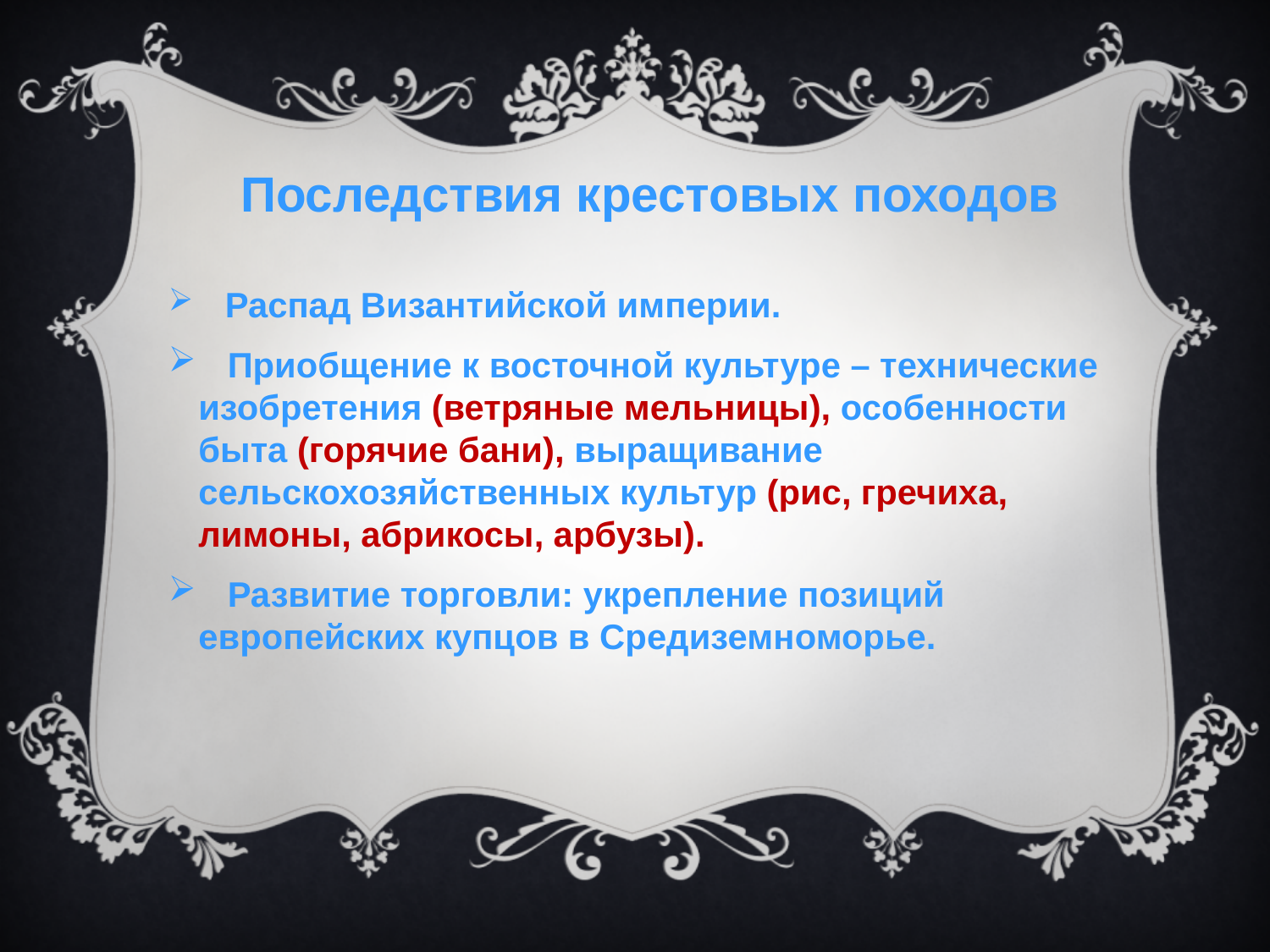

Последствия крестовых походов
   Распад Византийской империи.
   Приобщение к восточной культуре – технические изобретения (ветряные мельницы), особенности быта (горячие бани), выращивание сельскохозяйственных культур (рис, гречиха, лимоны, абрикосы, арбузы).
   Развитие торговли: укрепление позиций европейских купцов в Средиземноморье.